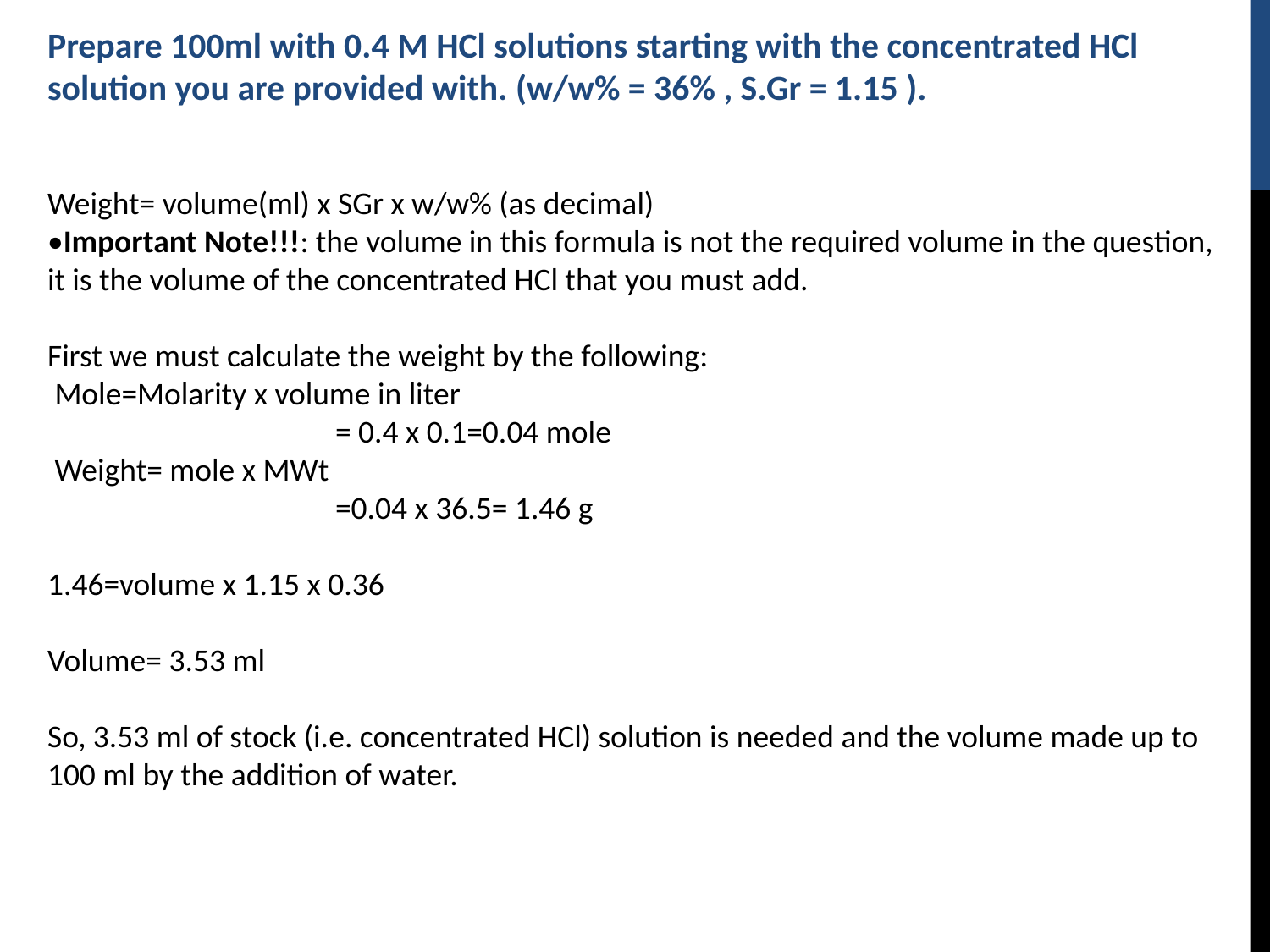

Prepare 100ml with 0.4 M HCl solutions starting with the concentrated HCl solution you are provided with. (w/w% = 36% , S.Gr = 1.15 ).

Weight= volume(ml) x SGr x w/w% (as decimal)
•Important Note!!!: the volume in this formula is not the required volume in the question, it is the volume of the concentrated HCl that you must add.

First we must calculate the weight by the following:
 Mole=Molarity x volume in liter
                                        = 0.4 x 0.1=0.04 mole
 Weight= mole x MWt
                                        =0.04 x 36.5= 1.46 g

1.46=volume x 1.15 x 0.36

Volume= 3.53 ml

So, 3.53 ml of stock (i.e. concentrated HCl) solution is needed and the volume made up to 100 ml by the addition of water.